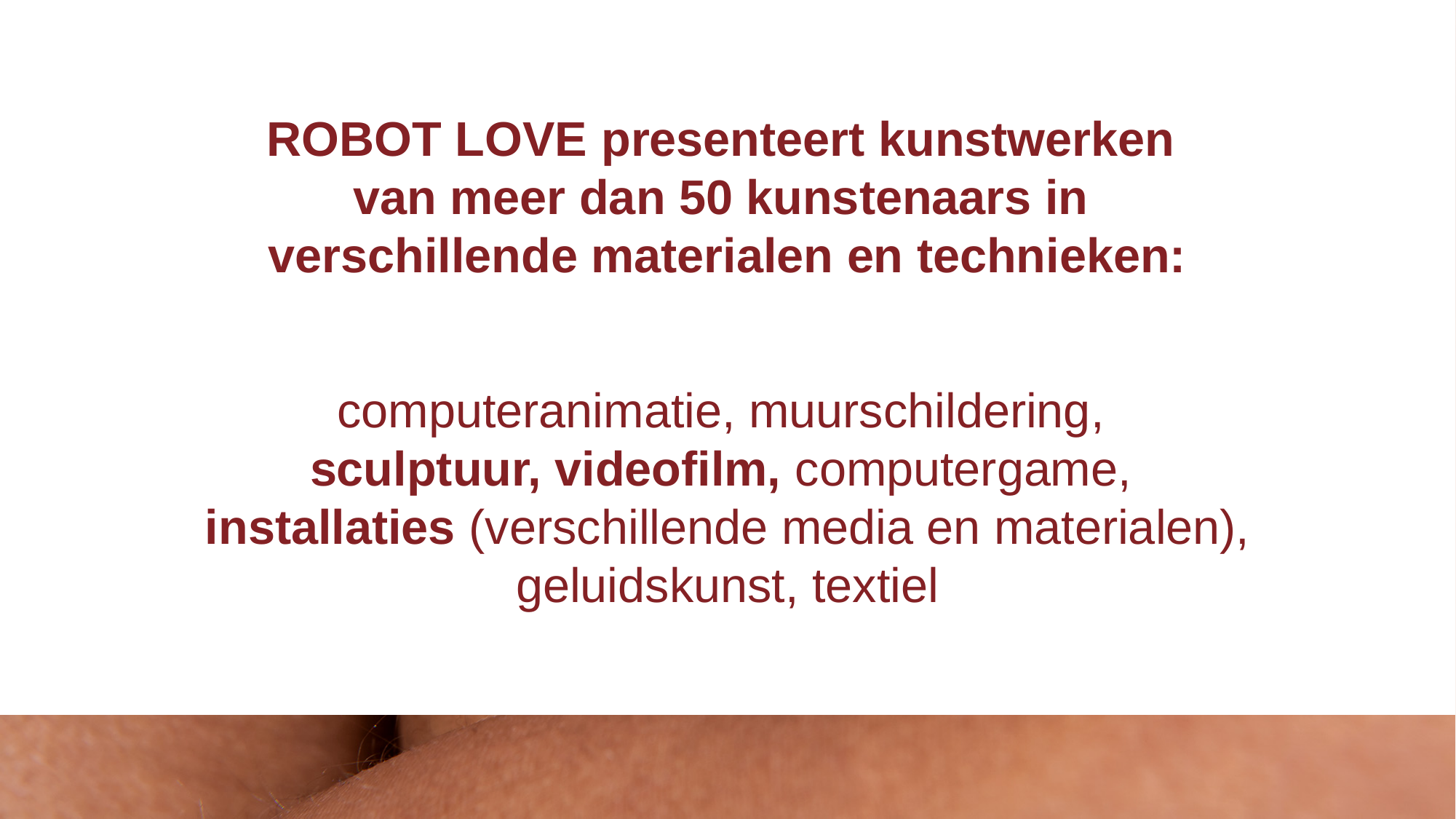

ROBOT LOVE presenteert kunstwerken
van meer dan 50 kunstenaars in
verschillende materialen en technieken:
computeranimatie, muurschildering,
sculptuur, videofilm, computergame,
installaties (verschillende media en materialen), geluidskunst, textiel